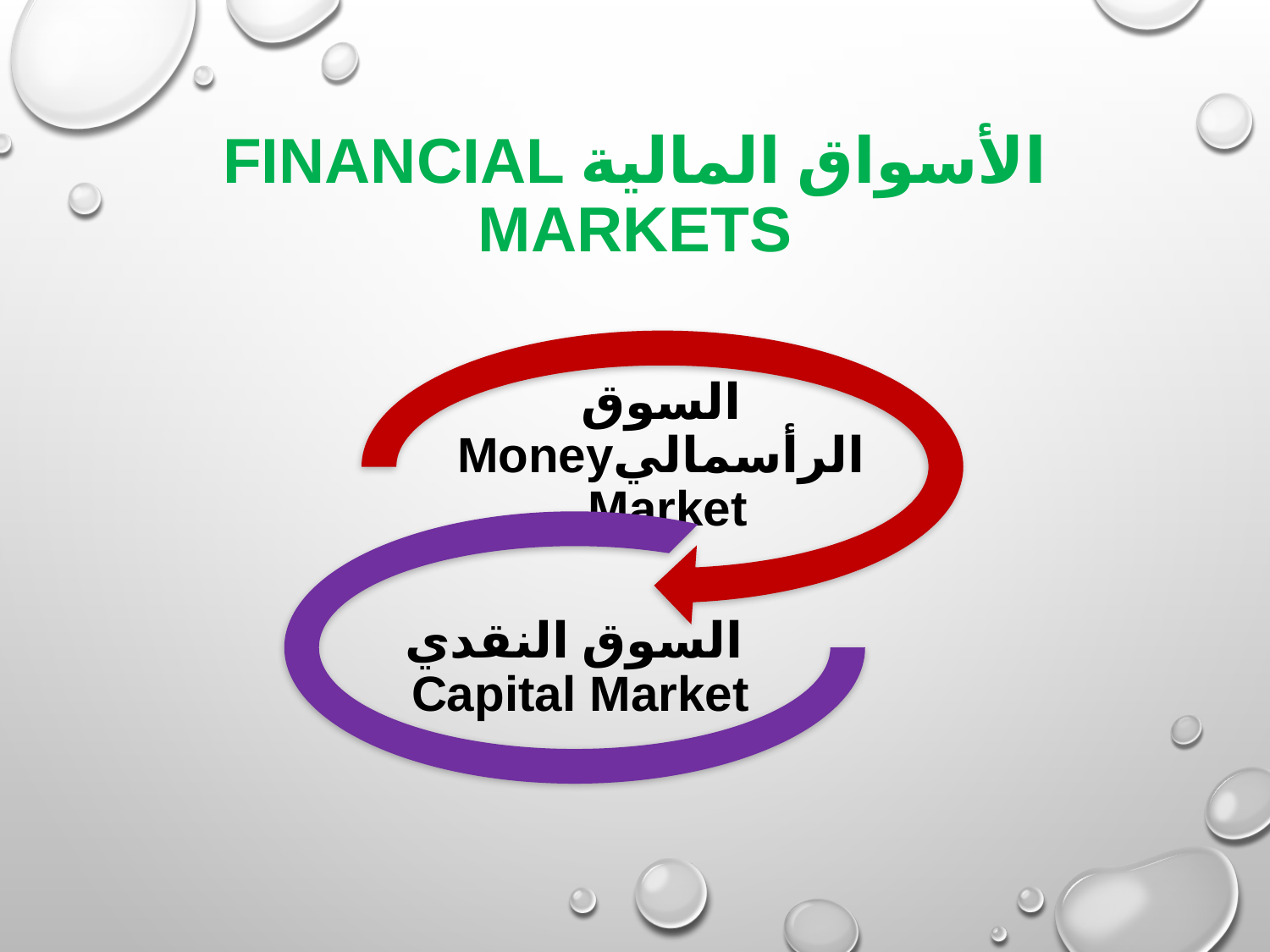

# الأسواق المالية Financial Markets
السوق الرأسماليMoney Market
السوق النقدي Capital Market